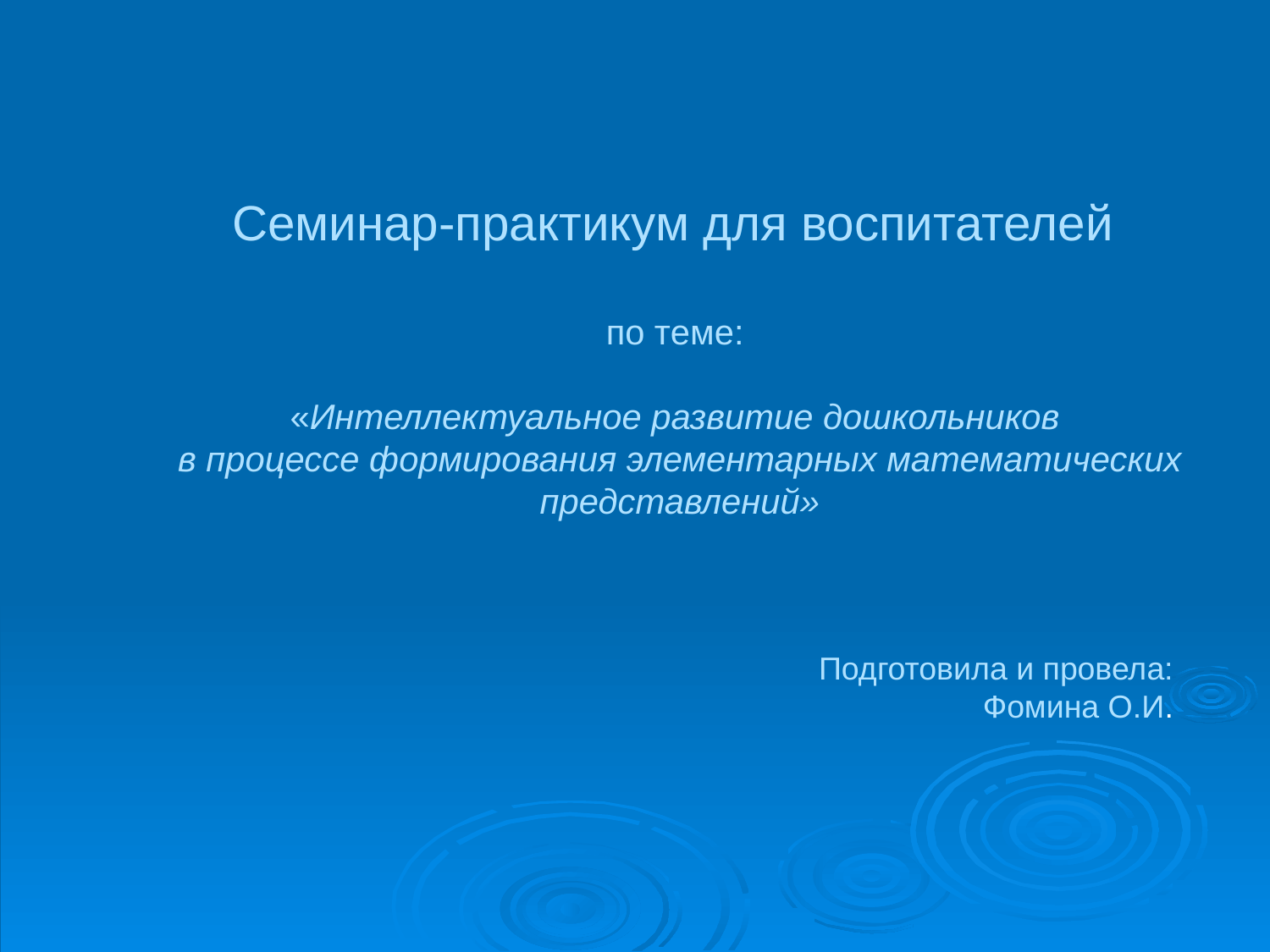

Семинар-практикум для воспитателей

по теме:

«Интеллектуальное развитие дошкольников
в процессе формирования элементарных математических представлений»

Подготовила и провела:
Фомина О.И.